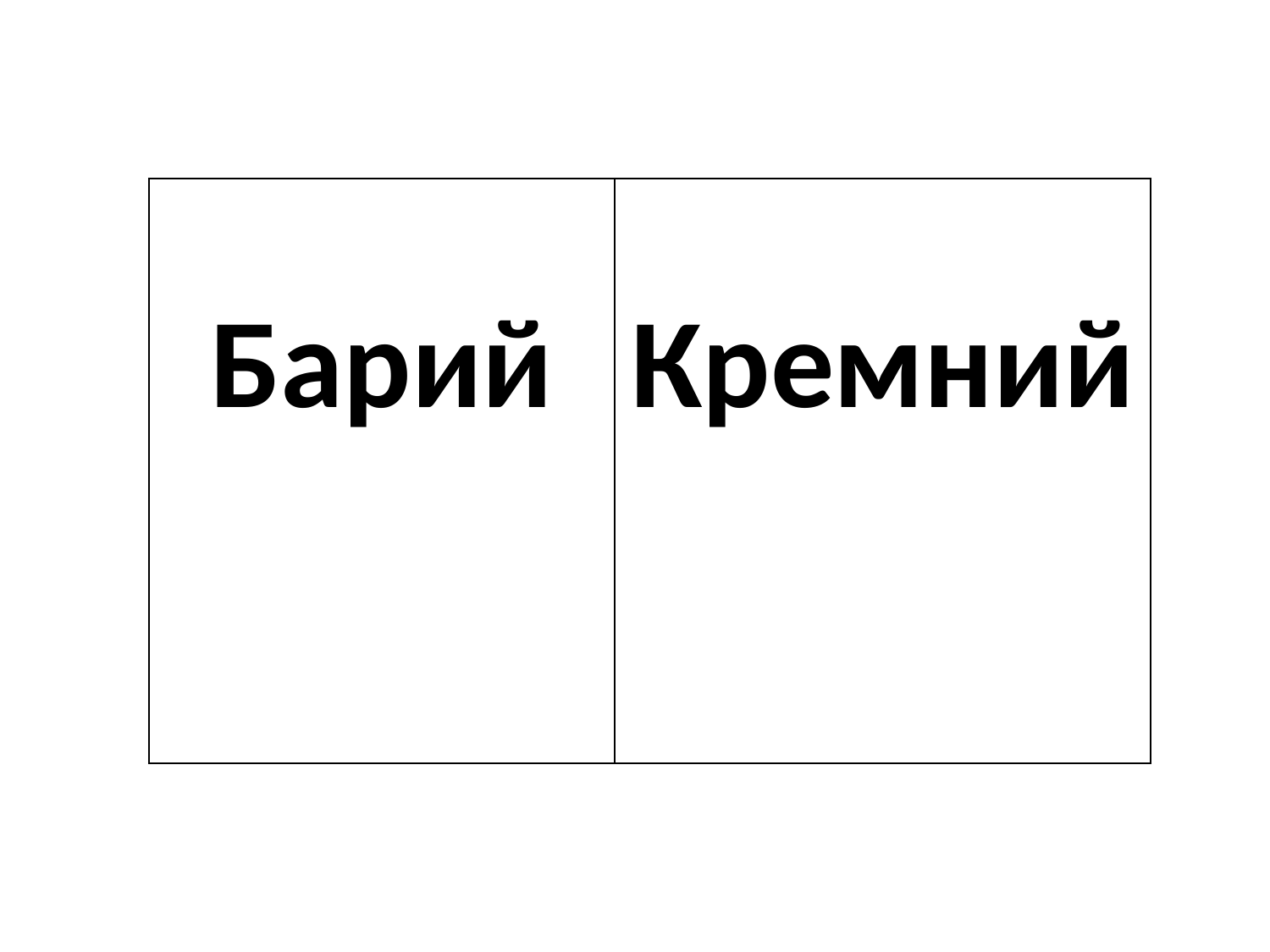

| Барий | Кремний |
| --- | --- |